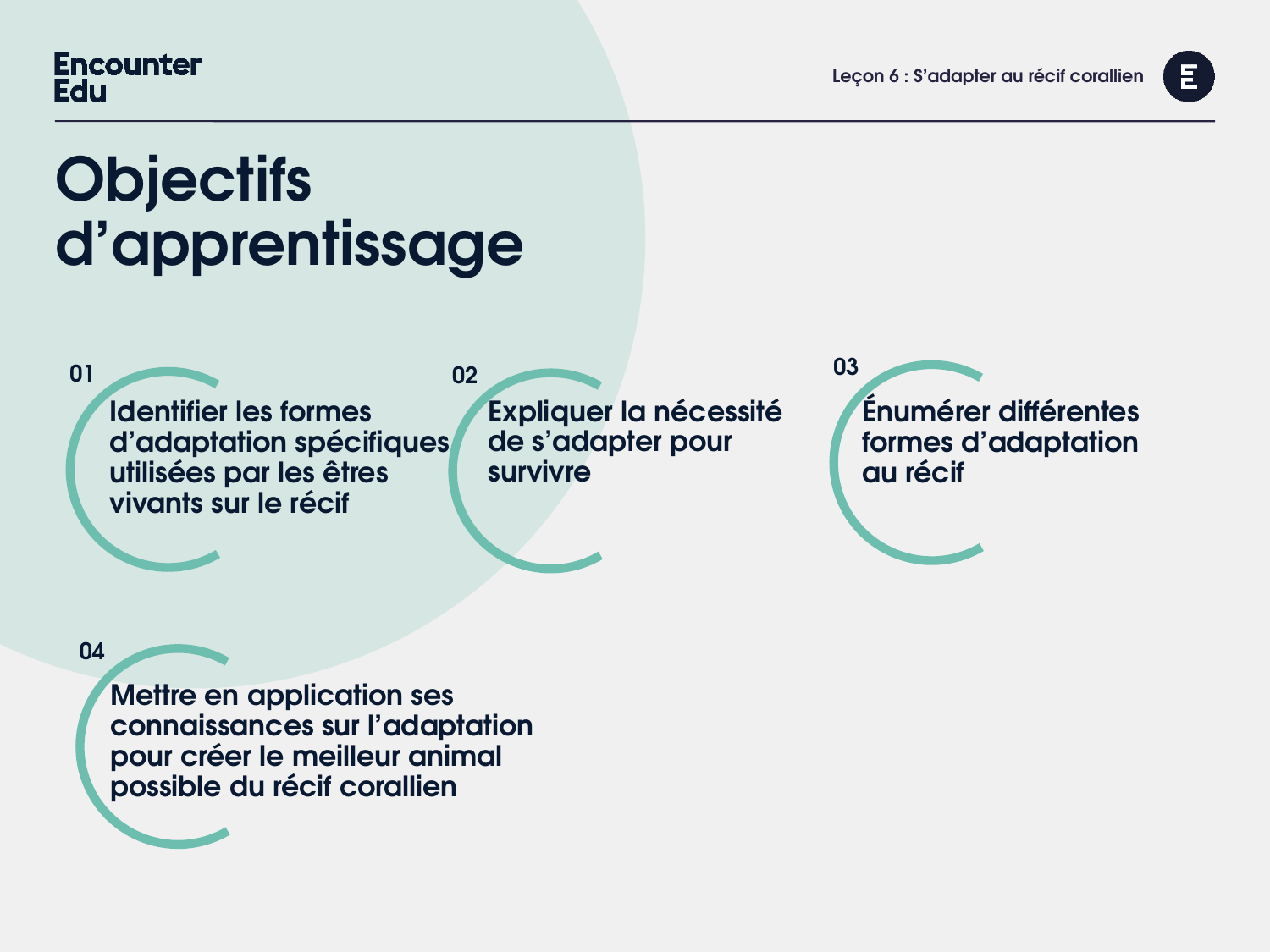

# Leçon 6 : S’adapter au récif corallien
Objectifs d’apprentissage
Expliquer la nécessité de s’adapter pour survivre
Énumérer différentes formes d’adaptation       au récif
Identifier les formes d’adaptation spécifiques utilisées par les êtres vivants sur le récif
Mettre en application ses connaissances sur l’adaptation pour créer le meilleur animal possible du récif corallien